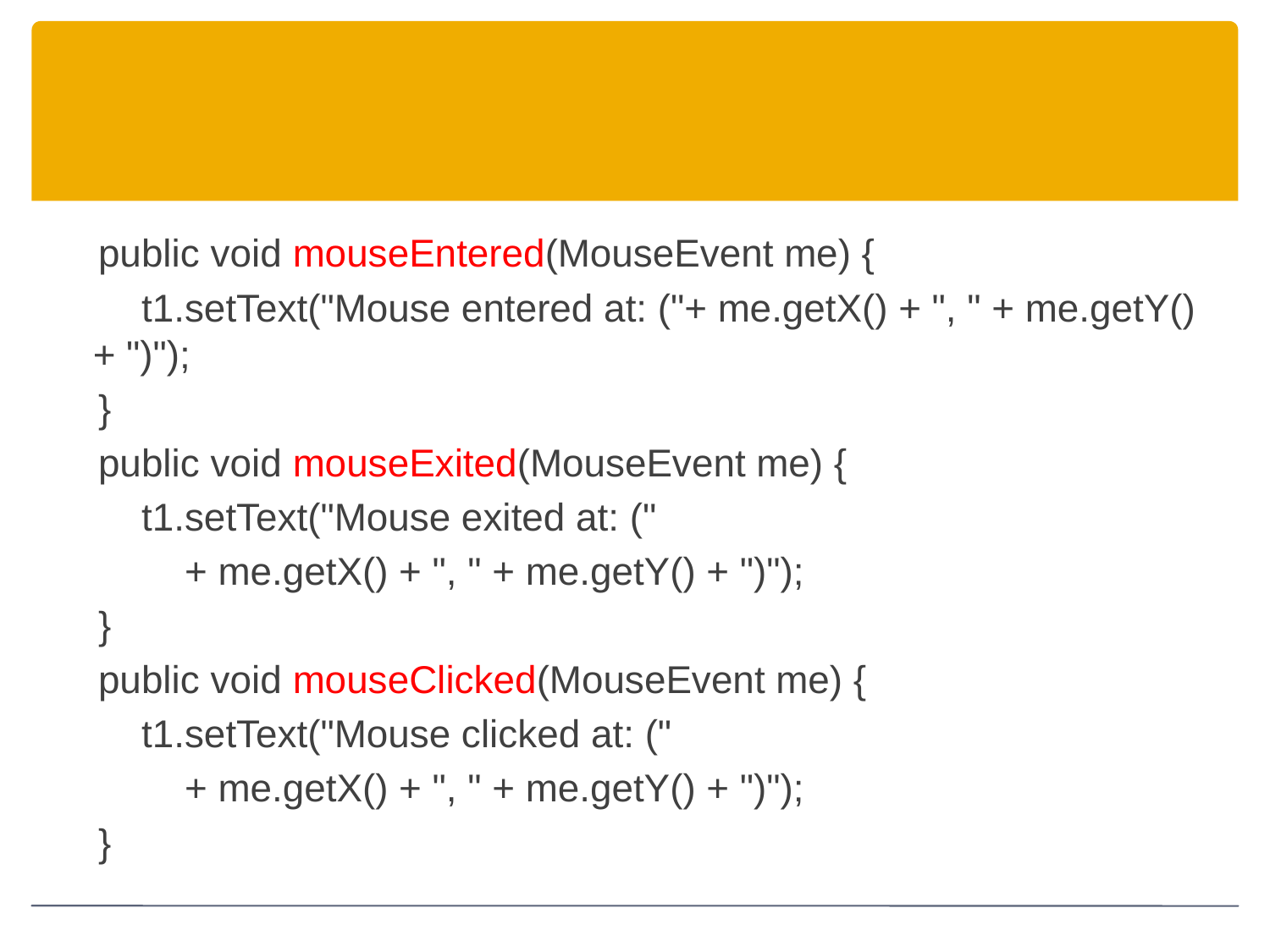

#
    public void mouseEntered(MouseEvent me) {
        t1.setText("Mouse entered at: ("+ me.getX() + ", " + me.getY() + ")");
    }
    public void mouseExited(MouseEvent me) {
        t1.setText("Mouse exited at: ("
            + me.getX() + ", " + me.getY() + ")");
    }
    public void mouseClicked(MouseEvent me) {
        t1.setText("Mouse clicked at: ("
            + me.getX() + ", " + me.getY() + ")");
    }